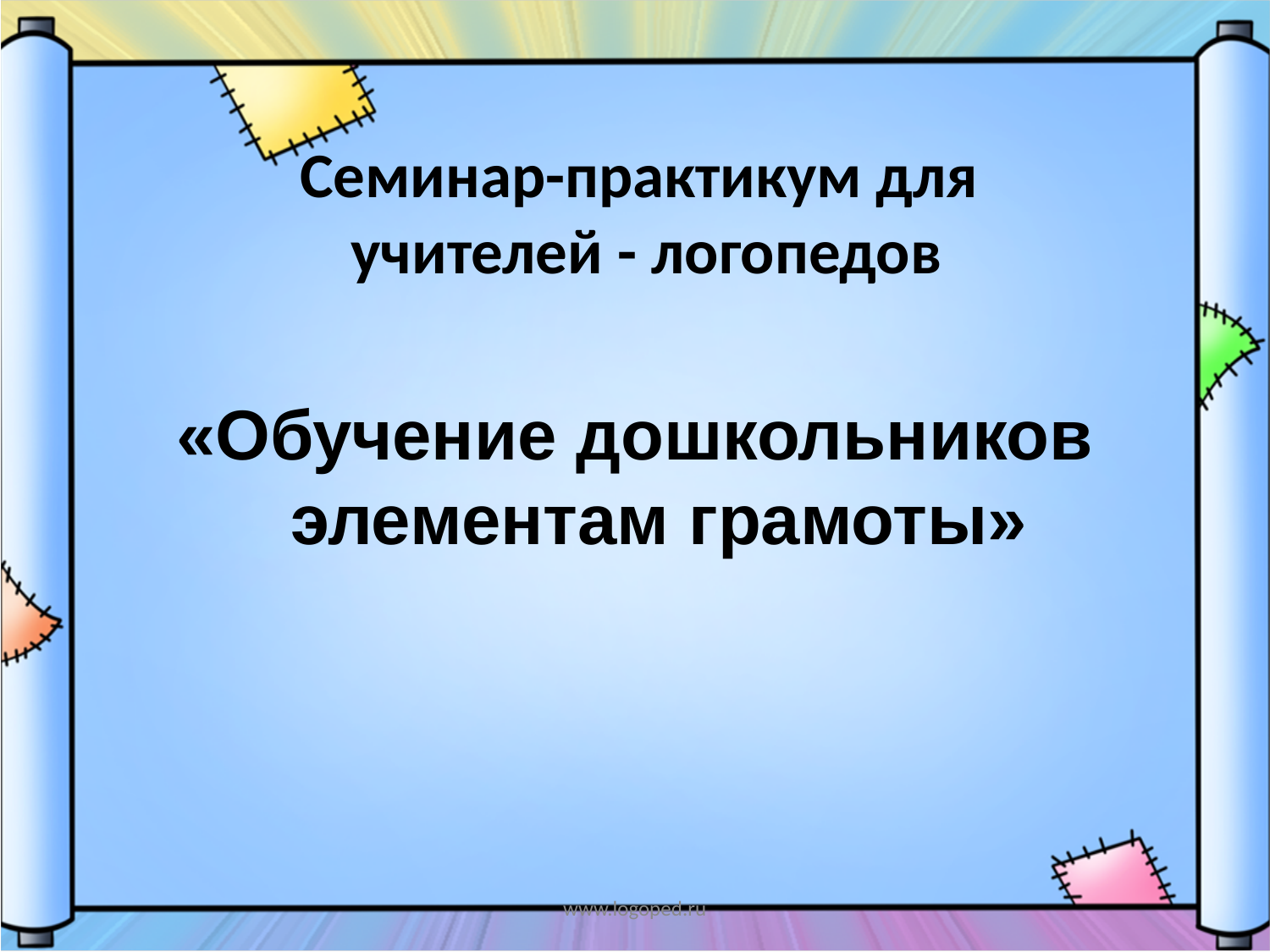

# Семинар-практикум для учителей - логопедов

«Обучение дошкольников элементам грамоты»

www.logoped.ru